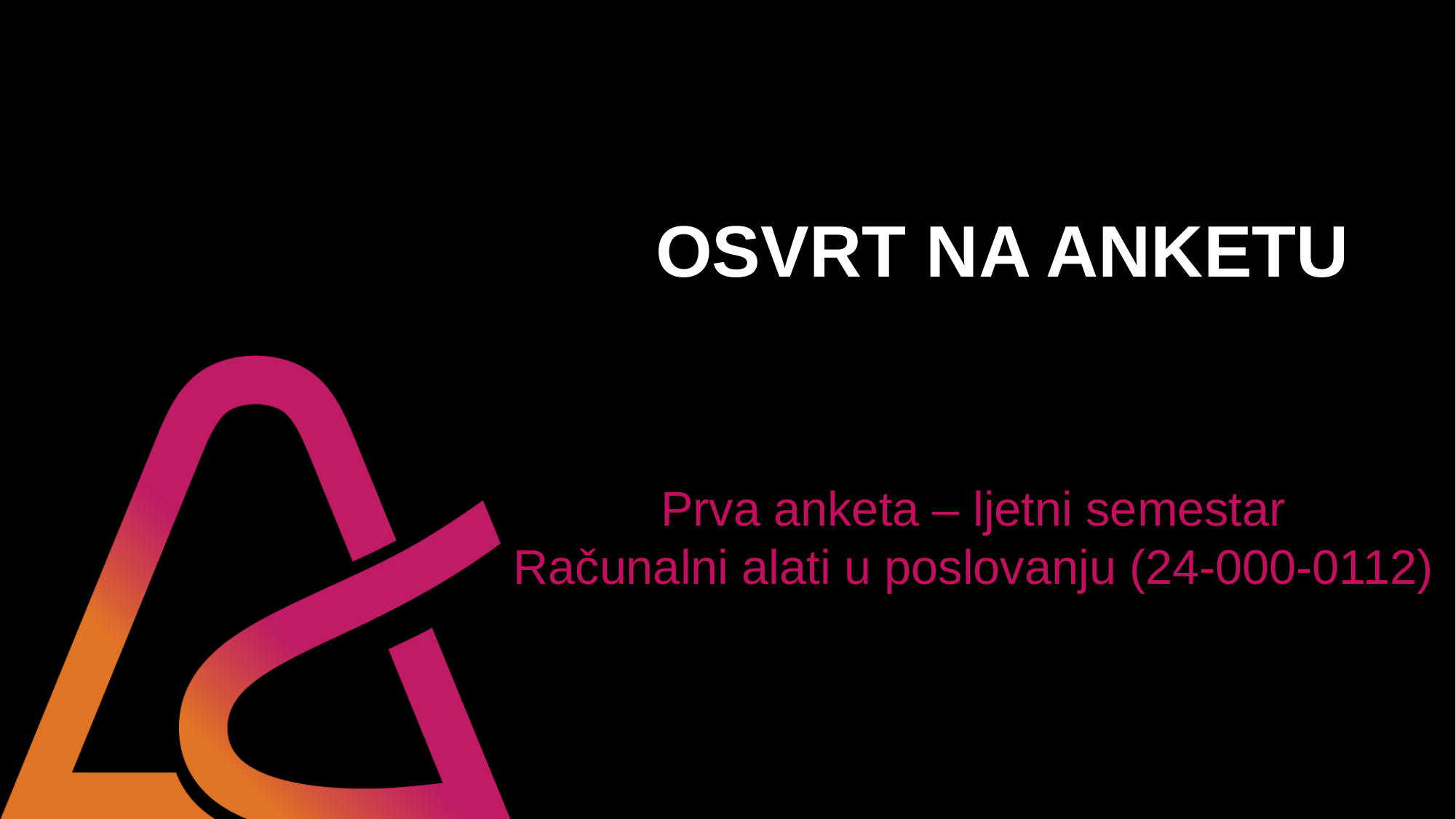

# OSVRT NA ANKETU
Prva anketa – ljetni semestar
Računalni alati u poslovanju (24-000-0112)
1